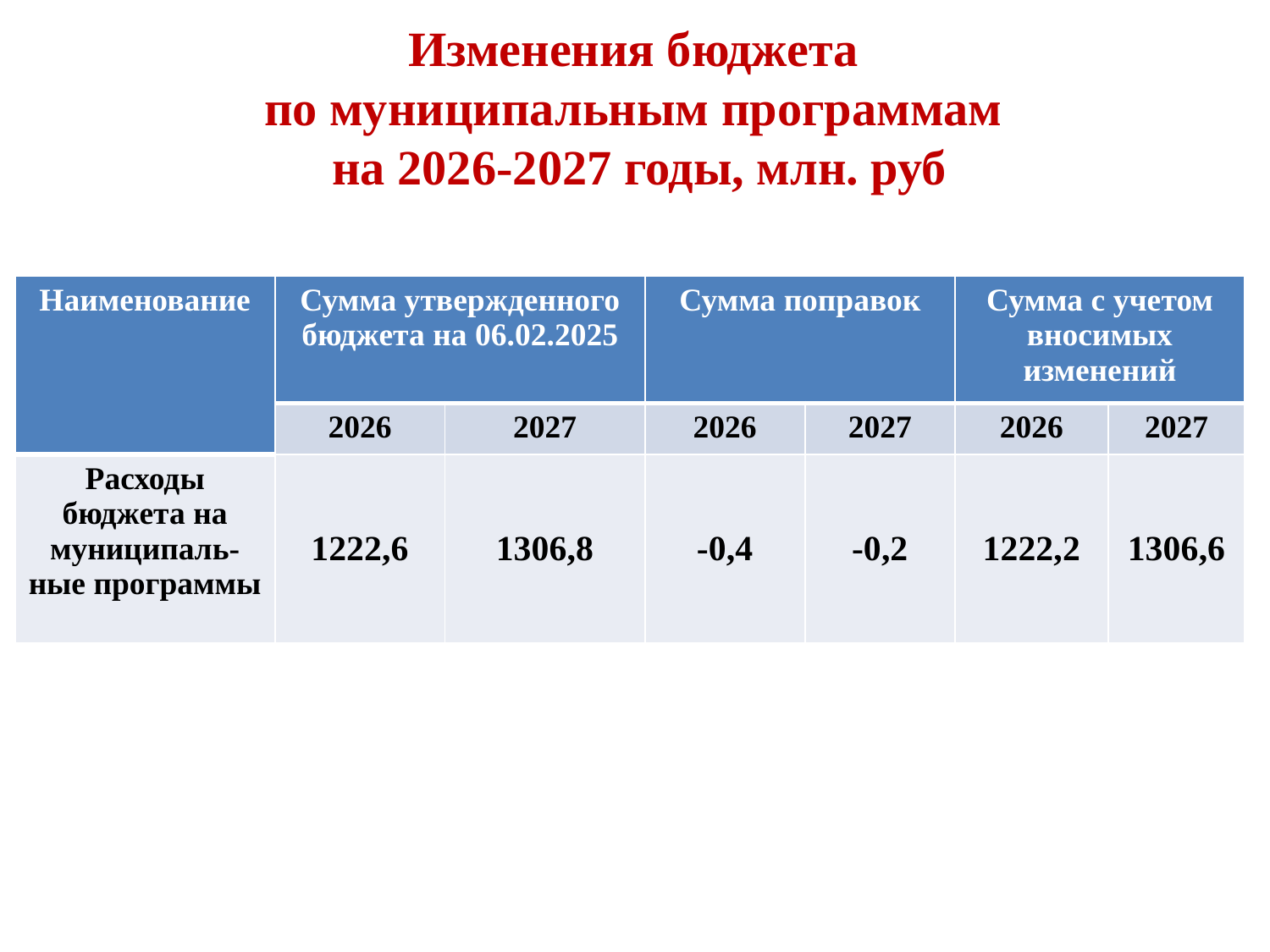

# Изменения бюджета по муниципальным программам на 2026-2027 годы, млн. руб
| Наименование | Сумма утвержденного бюджета на 06.02.2025 |  | Сумма поправок |  | Сумма с учетом вносимых изменений |  |
| --- | --- | --- | --- | --- | --- | --- |
|  | 2026 | 2027 | 2026 | 2027 | 2026 | 2027 |
| Расходы бюджета на муниципаль-ные программы | 1222,6 | 1306,8 | -0,4 | -0,2 | 1222,2 | 1306,6 |